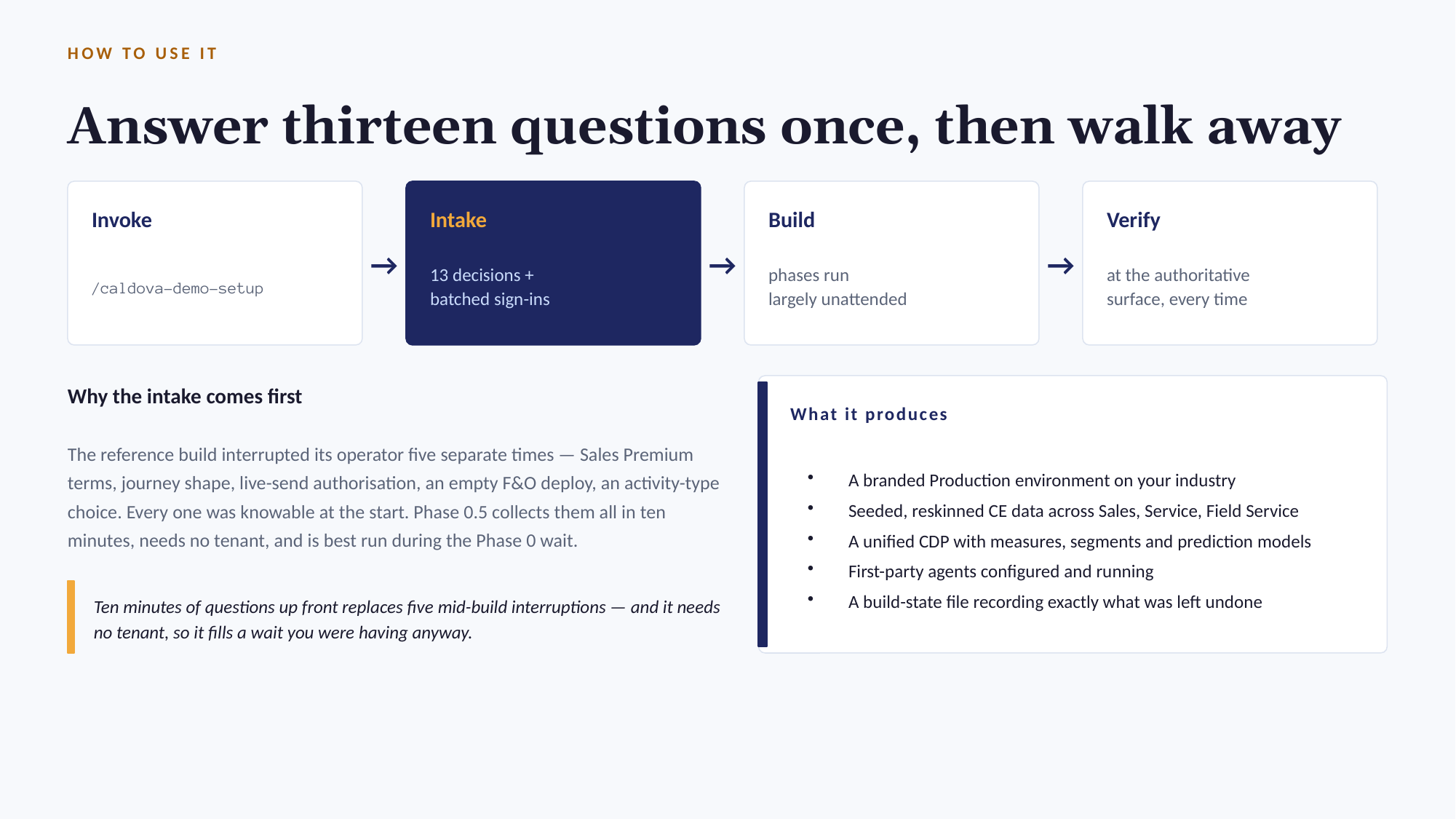

HOW TO USE IT
Answer thirteen questions once, then walk away

→

→

→

Invoke
Intake
Build
Verify
/caldova-demo-setup
13 decisions +
batched sign-ins
phases run
largely unattended
at the authoritative
surface, every time
Why the intake comes first

What it produces
The reference build interrupted its operator five separate times — Sales Premium terms, journey shape, live-send authorisation, an empty F&O deploy, an activity-type choice. Every one was knowable at the start. Phase 0.5 collects them all in ten minutes, needs no tenant, and is best run during the Phase 0 wait.
A branded Production environment on your industry
Seeded, reskinned CE data across Sales, Service, Field Service
A unified CDP with measures, segments and prediction models
First-party agents configured and running
A build-state file recording exactly what was left undone

Ten minutes of questions up front replaces five mid-build interruptions — and it needs no tenant, so it fills a wait you were having anyway.